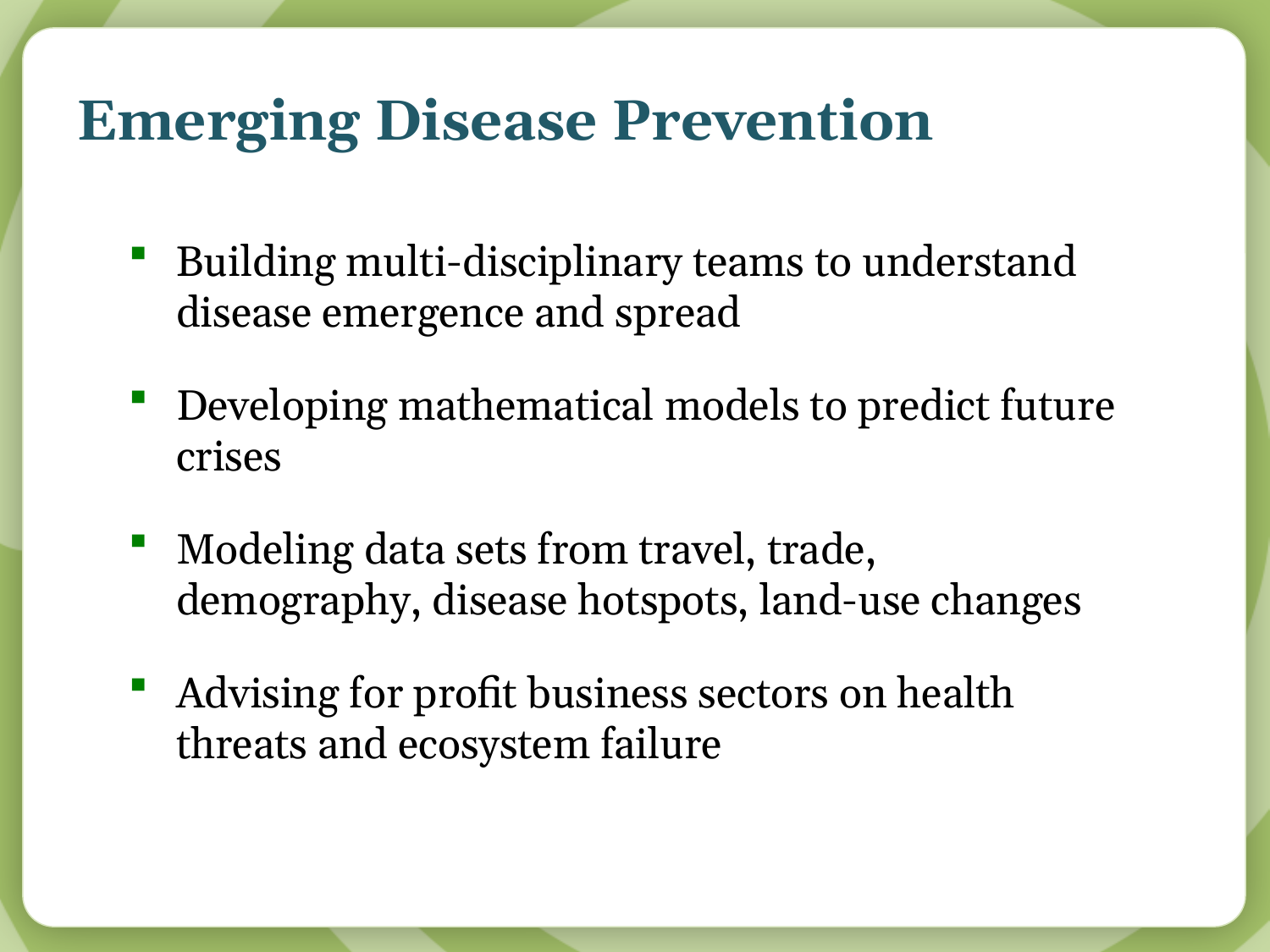

Emerging Disease Prevention
Building multi-disciplinary teams to understand disease emergence and spread
Developing mathematical models to predict future crises
Modeling data sets from travel, trade, demography, disease hotspots, land-use changes
Advising for profit business sectors on health threats and ecosystem failure